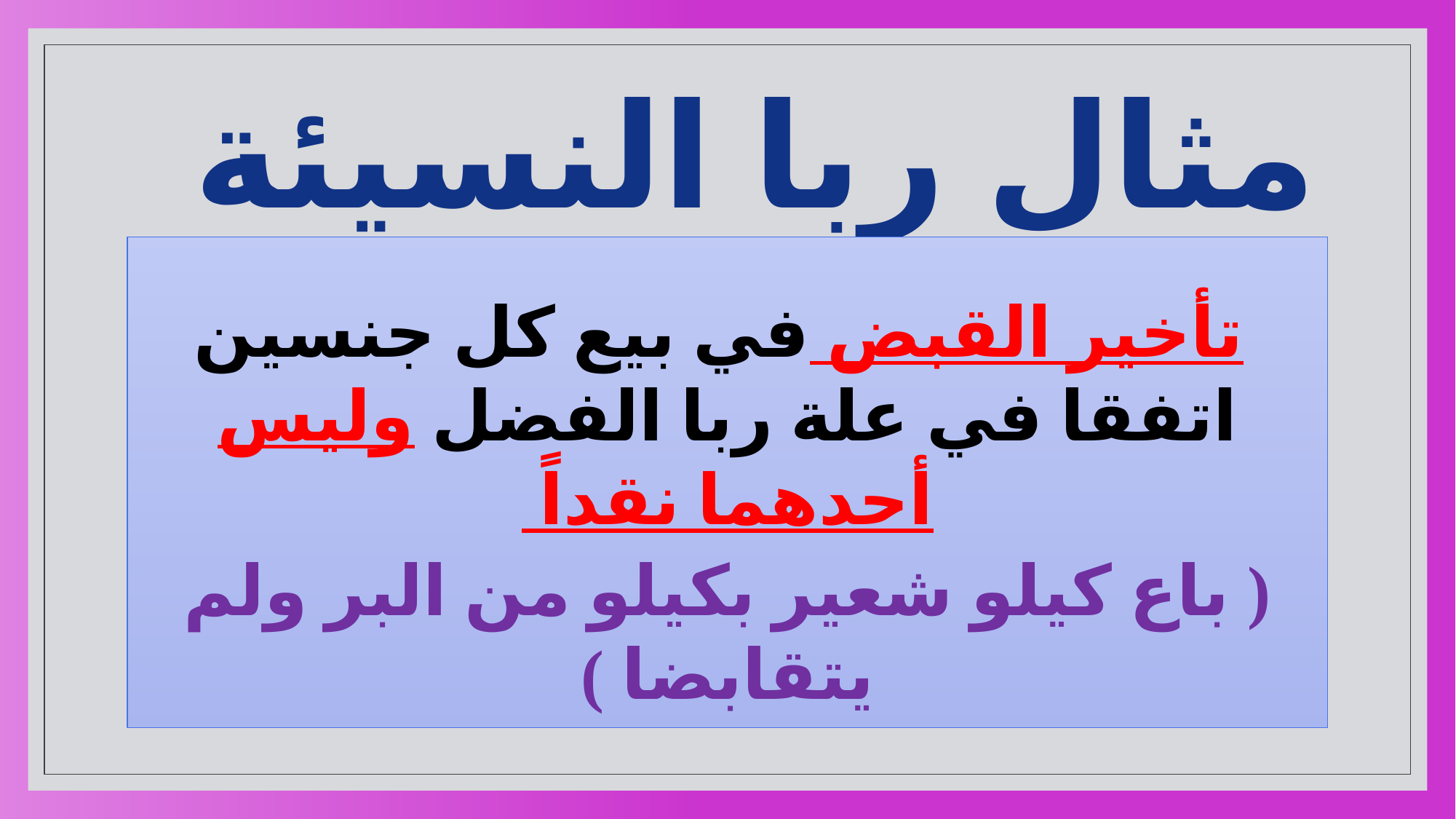

# مثال ربا النسيئة

 تأخير القبض في بيع كل جنسين اتفقا في علة ربا الفضل وليس أحدهما نقداً
( باع كيلو شعير بكيلو من البر ولم يتقابضا )